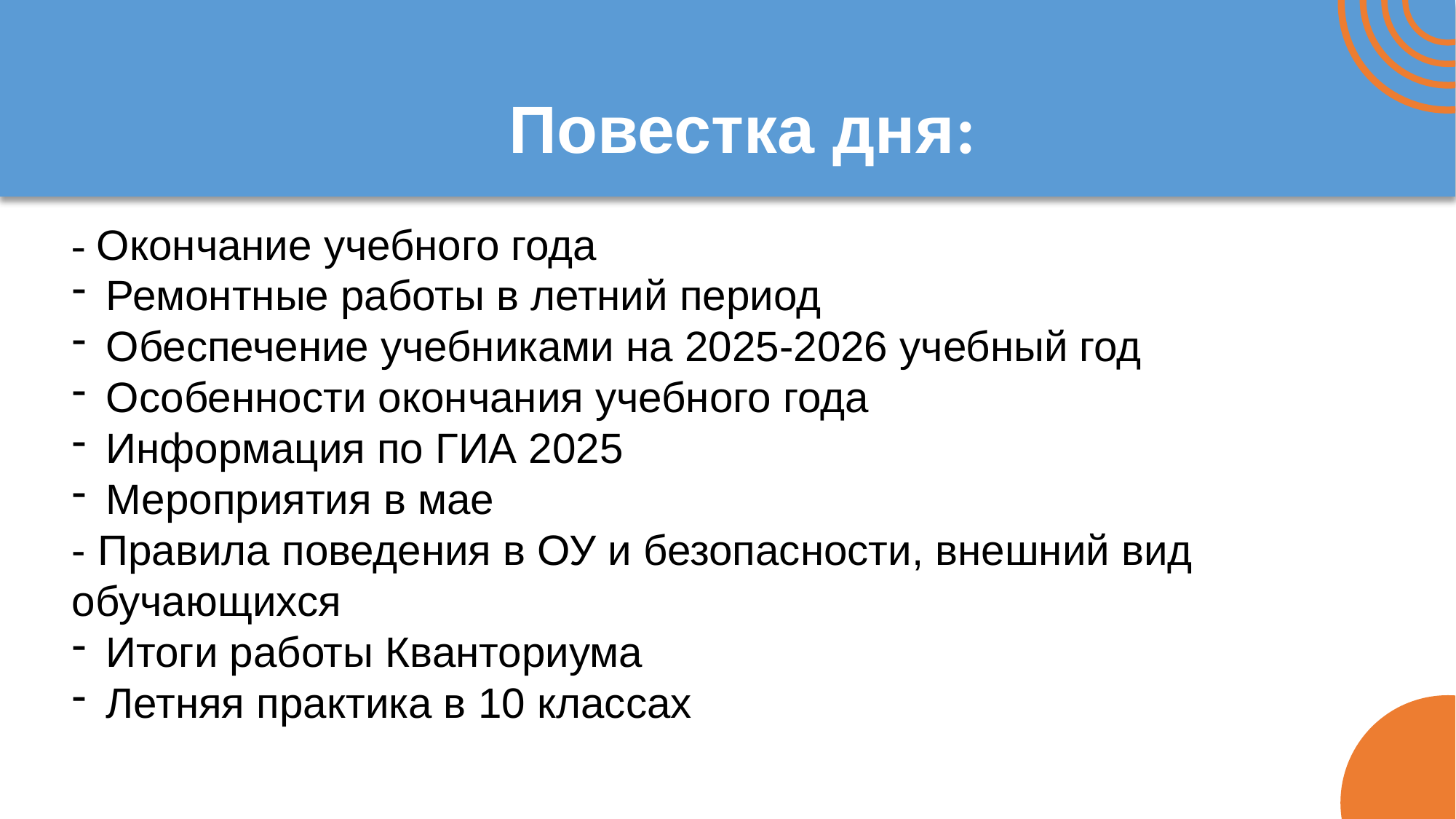

Повестка дня:

- Окончание учебного года
Ремонтные работы в летний период
Обеспечение учебниками на 2025-2026 учебный год
Особенности окончания учебного года
Информация по ГИА 2025
Мероприятия в мае
- Правила поведения в ОУ и безопасности, внешний вид   обучающихся
Итоги работы Кванториума
Летняя практика в 10 классах